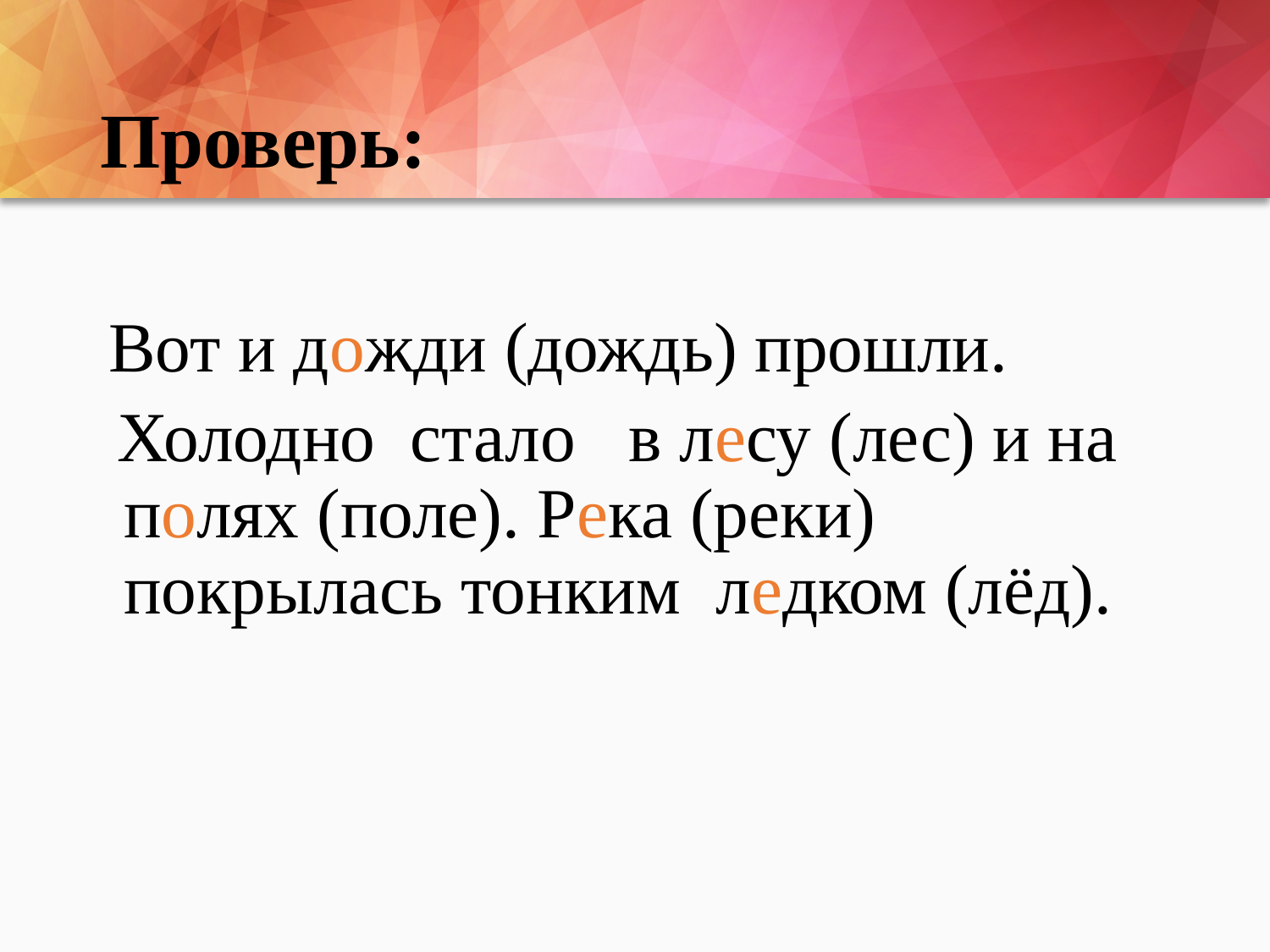

# Проверь:

 Вот и дожди (дождь) прошли.
 Холодно  стало   в лесу (лес) и на полях (поле). Река (реки) покрылась тонким  ледком (лёд).